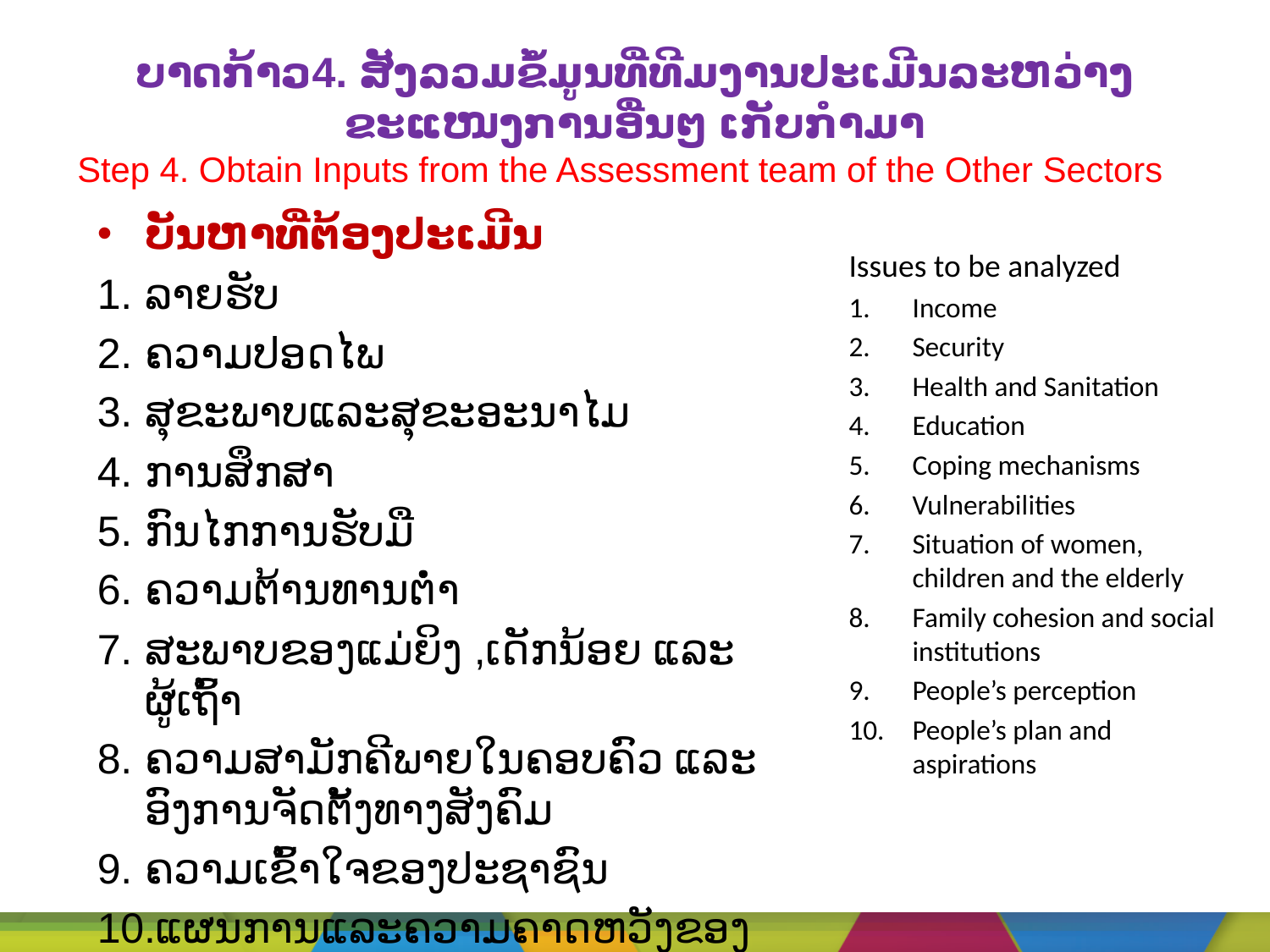

# ບາດກ້າວ4. ສັງລວມຂໍ້ມູນທີ່ທີມງານປະເມີນລະຫວ່າງຂະແໜງການອື່ນໆ ເກັບກໍາມາ Step 4. Obtain Inputs from the Assessment team of the Other Sectors
ບັນຫາທີ່ຕ້ອງປະເມີນ
ລາຍຮັບ
ຄວາມປອດໄພ
ສຸຂະພາບແລະສຸຂະອະນາໄມ
ການສຶກສາ
ກົນໄກການຮັບມື
ຄວາມຕ້ານທານຕໍ່າ
ສະພາບຂອງແມ່ຍິງ ,ເດັກນ້ອຍ ແລະ ຜູ້ເຖົ້າ
ຄວາມສາມັກຄີພາຍໃນຄອບຄົວ ແລະ ອົງການຈັດຕັ້ງທາງສັງຄົມ
ຄວາມເຂົ້າໃຈຂອງປະຊາຊົນ
ແຜນການແລະຄວາມຄາດຫວັງຂອງປະຊາຊົນ

Issues to be analyzed
Income
Security
Health and Sanitation
Education
Coping mechanisms
Vulnerabilities
Situation of women, children and the elderly
Family cohesion and social institutions
People’s perception
People’s plan and aspirations